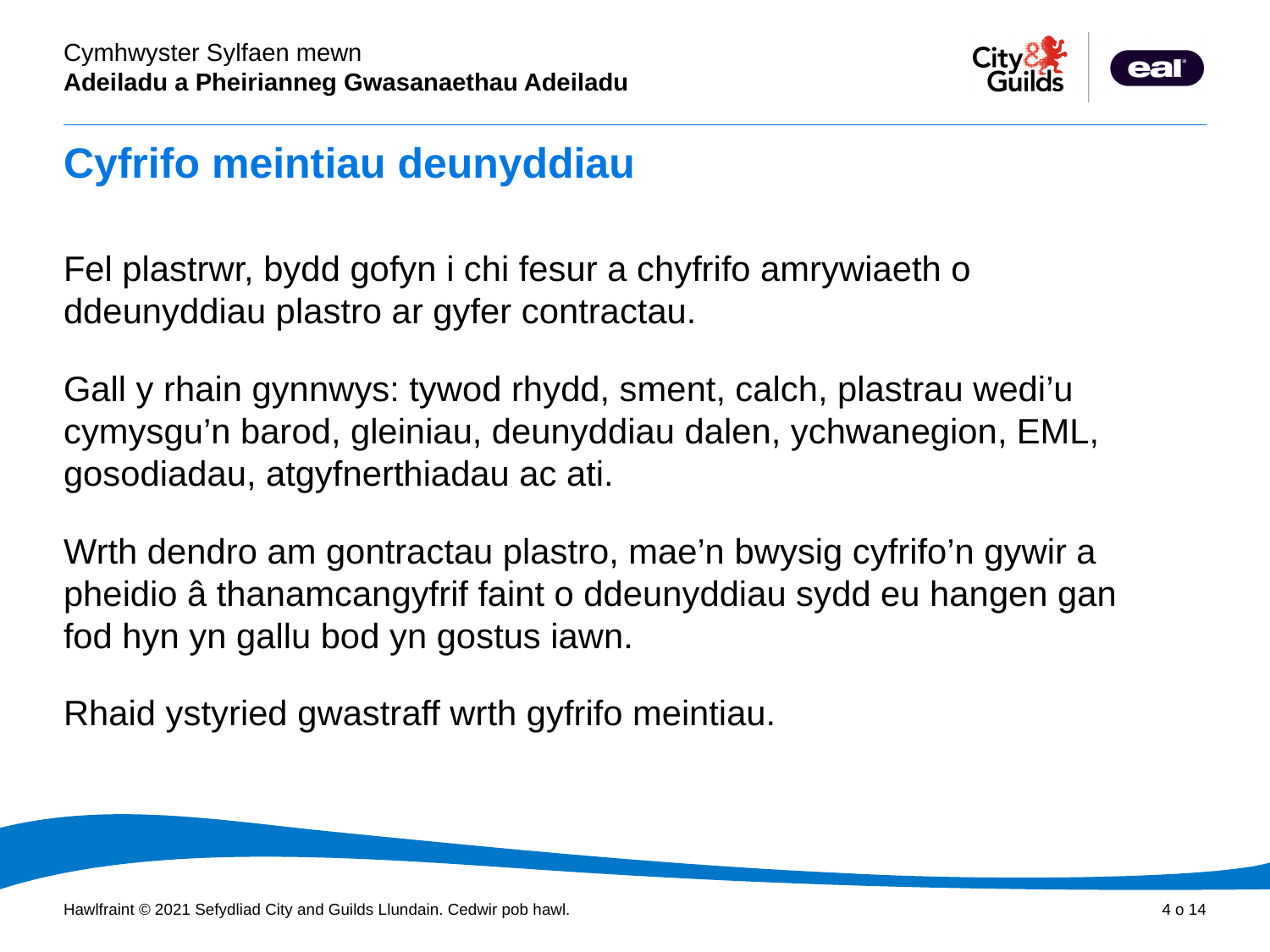

# Cyfrifo meintiau deunyddiau
Fel plastrwr, bydd gofyn i chi fesur a chyfrifo amrywiaeth o ddeunyddiau plastro ar gyfer contractau.
Gall y rhain gynnwys: tywod rhydd, sment, calch, plastrau wedi’u cymysgu’n barod, gleiniau, deunyddiau dalen, ychwanegion, EML, gosodiadau, atgyfnerthiadau ac ati.
Wrth dendro am gontractau plastro, mae’n bwysig cyfrifo’n gywir a pheidio â thanamcangyfrif faint o ddeunyddiau sydd eu hangen gan fod hyn yn gallu bod yn gostus iawn.
Rhaid ystyried gwastraff wrth gyfrifo meintiau.